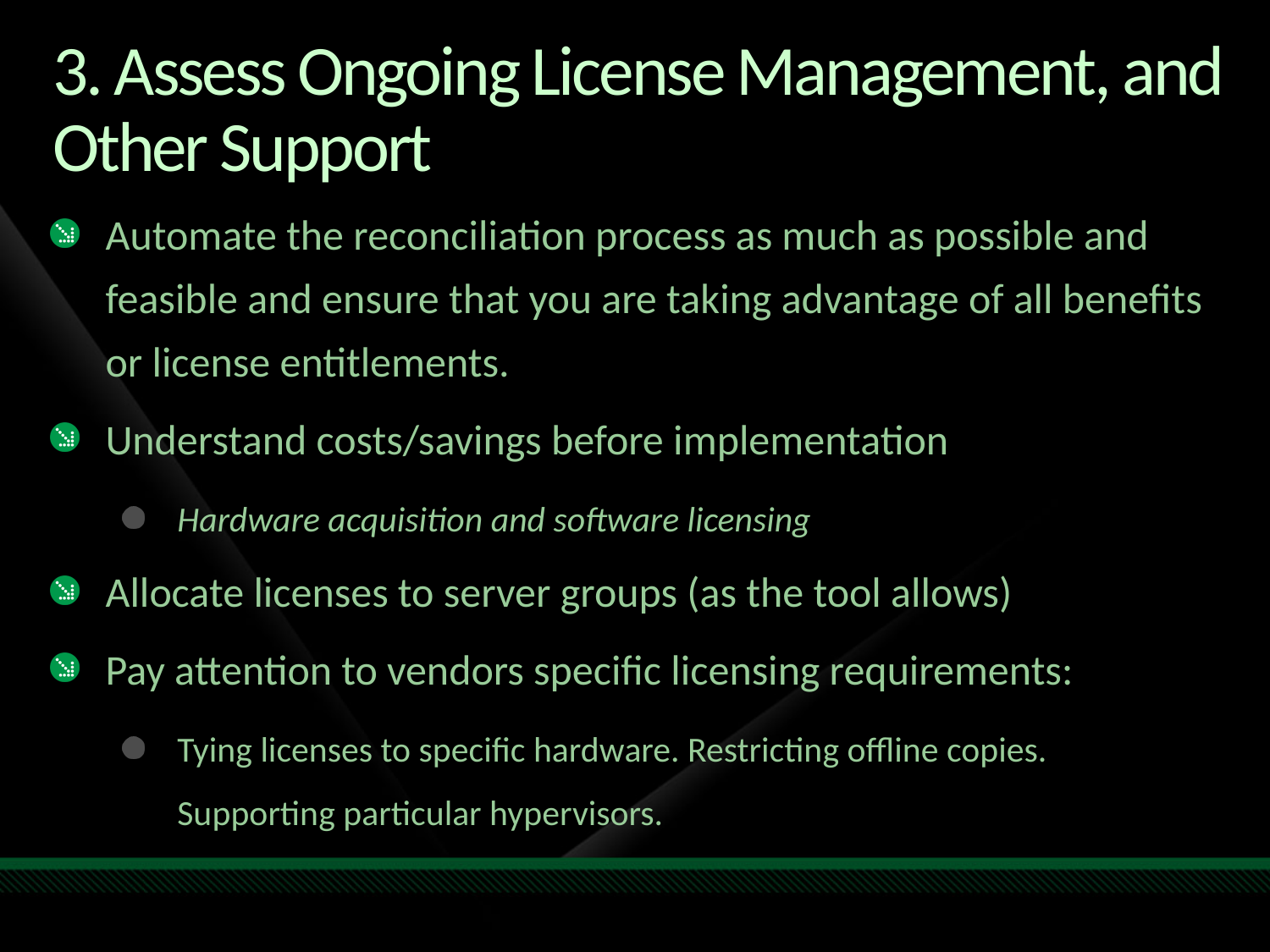

# 3. Assess Ongoing License Management, and Other Support
Automate the reconciliation process as much as possible and feasible and ensure that you are taking advantage of all benefits or license entitlements.
Understand costs/savings before implementation
Hardware acquisition and software licensing
Allocate licenses to server groups (as the tool allows)
Pay attention to vendors specific licensing requirements:
Tying licenses to specific hardware. Restricting offline copies. Supporting particular hypervisors.